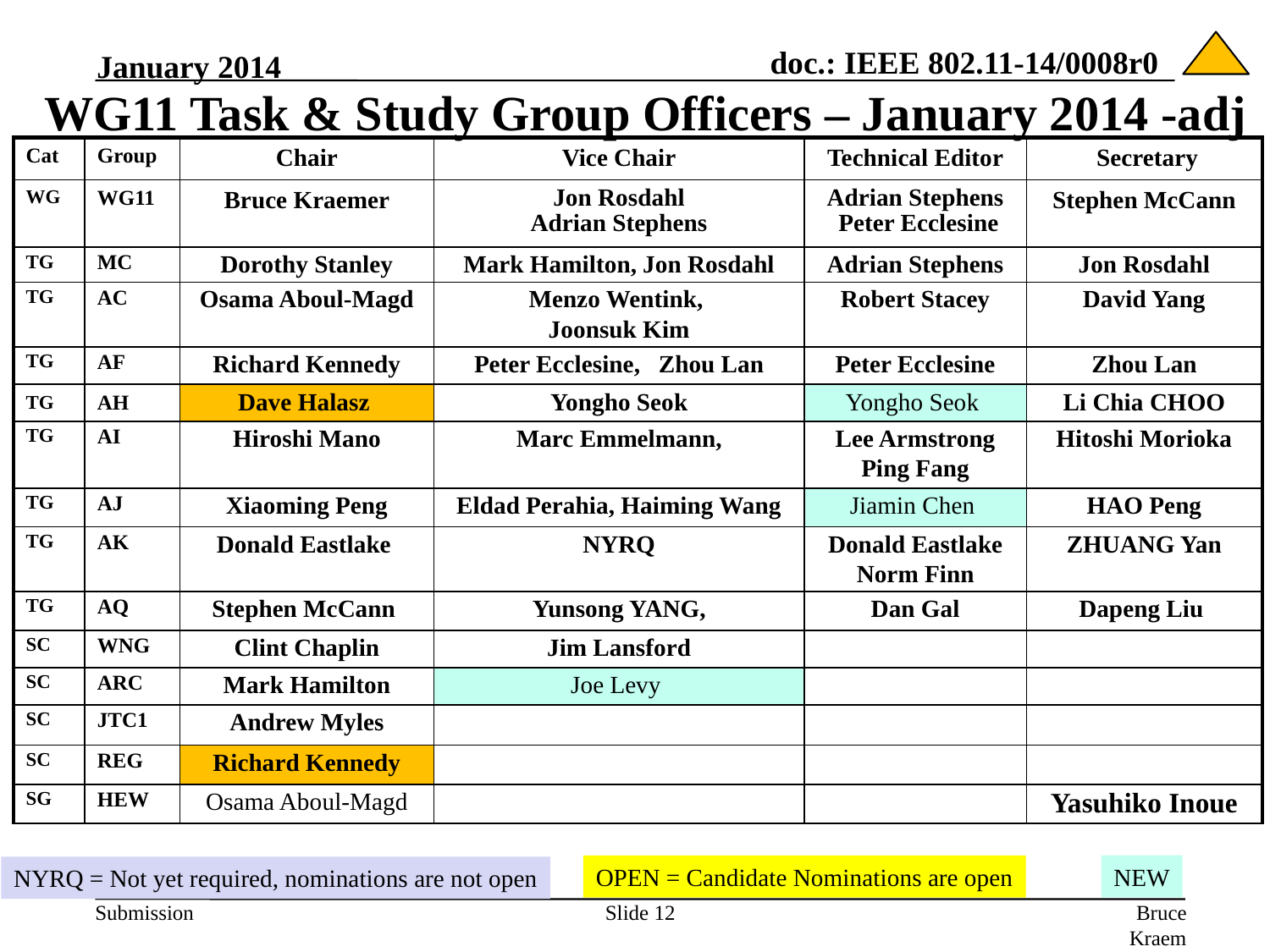

January 2014
# WG11 Task & Study Group Officers – January 2014 -adj
| Cat | Group | Chair | Vice Chair | Technical Editor | Secretary |
| --- | --- | --- | --- | --- | --- |
| WG | WG11 | Bruce Kraemer | Jon Rosdahl Adrian Stephens | Adrian Stephens Peter Ecclesine | Stephen McCann |
| TG | MC | Dorothy Stanley | Mark Hamilton, Jon Rosdahl | Adrian Stephens | Jon Rosdahl |
| TG | AC | Osama Aboul-Magd | Menzo Wentink, Joonsuk Kim | Robert Stacey | David Yang |
| TG | AF | Richard Kennedy | Peter Ecclesine, Zhou Lan | Peter Ecclesine | Zhou Lan |
| TG | AH | Dave Halasz | Yongho Seok | Yongho Seok | Li Chia CHOO |
| TG | AI | Hiroshi Mano | Marc Emmelmann, | Lee Armstrong Ping Fang | Hitoshi Morioka |
| TG | AJ | Xiaoming Peng | Eldad Perahia, Haiming Wang | Jiamin Chen | HAO Peng |
| TG | AK | Donald Eastlake | NYRQ | Donald Eastlake Norm Finn | ZHUANG Yan |
| TG | AQ | Stephen McCann | Yunsong YANG, | Dan Gal | Dapeng Liu |
| SC | WNG | Clint Chaplin | Jim Lansford |  |  |
| SC | ARC | Mark Hamilton | Joe Levy |  |  |
| SC | JTC1 | Andrew Myles |  |  |  |
| SC | REG | Richard Kennedy |  |  |  |
| SG | HEW | Osama Aboul-Magd |  |  | Yasuhiko Inoue |
NEW
OPEN = Candidate Nominations are open
NYRQ = Not yet required, nominations are not open
Slide 12
Bruce Kraemer, Marvell